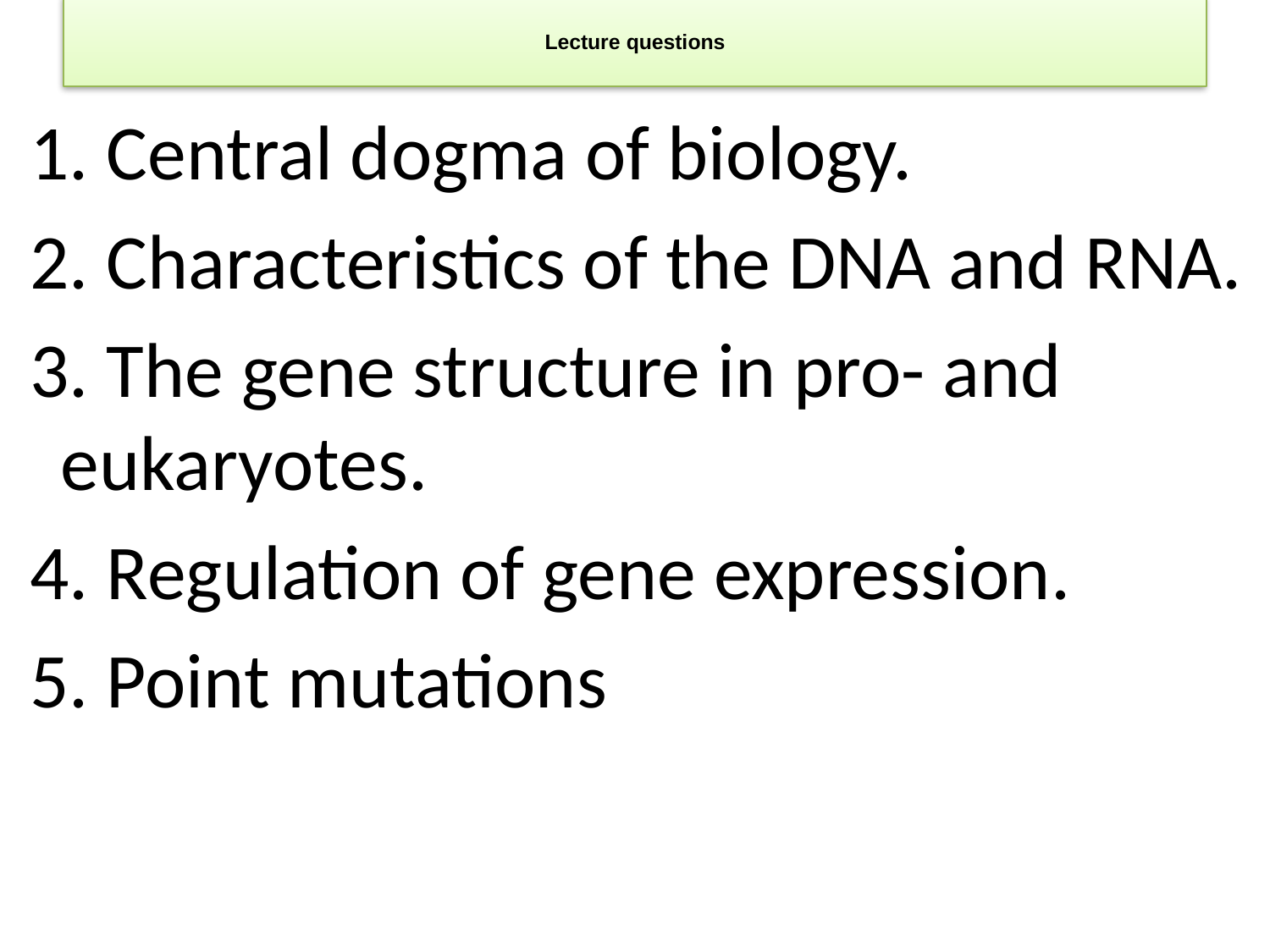

# Lecture questions
 1. Central dogma of biology.
 2. Characteristics of the DNA and RNA.
 3. The gene structure in pro- and eukaryotes.
 4. Regulation of gene expression.
 5. Point mutations